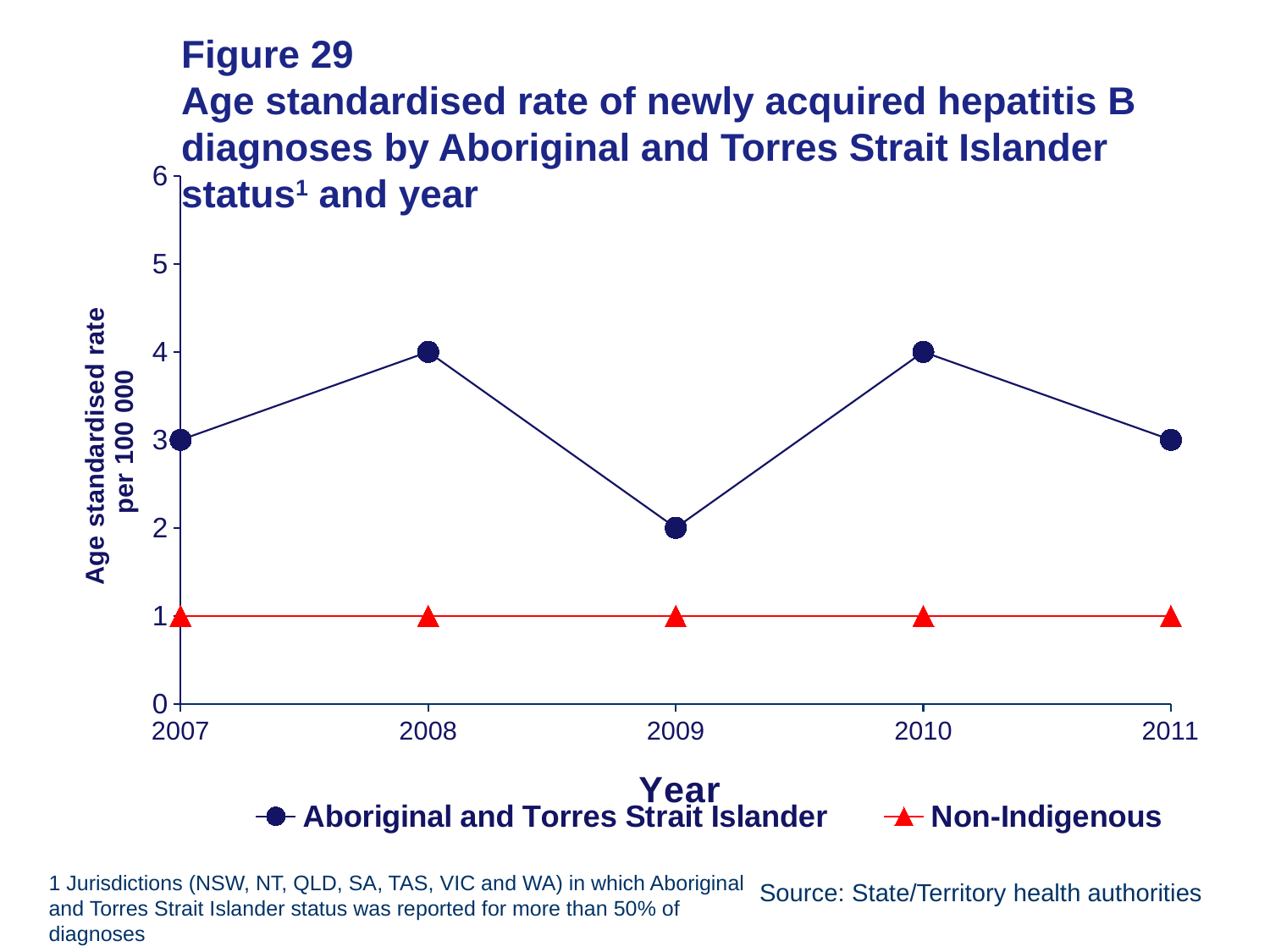

# Figure 29 Age standardised rate of newly acquired hepatitis B diagnoses by Aboriginal and Torres Strait Islander status1 and year

### Chart

| Category | Aboriginal and Torres Strait Islander | Non-Indigenous |
|---|---|---|
| 2007 | 3.0 | 1.0 |
| 2008 | 4.0 | 1.0 |
| 2009 | 2.0 | 1.0 |
| 2010 | 4.0 | 1.0 |
| 2011 | 3.0 | 1.0 |
1 Jurisdictions (NSW, NT, QLD, SA, TAS, VIC and WA) in which Aboriginal and Torres Strait Islander status was reported for more than 50% of diagnoses
Source: State/Territory health authorities